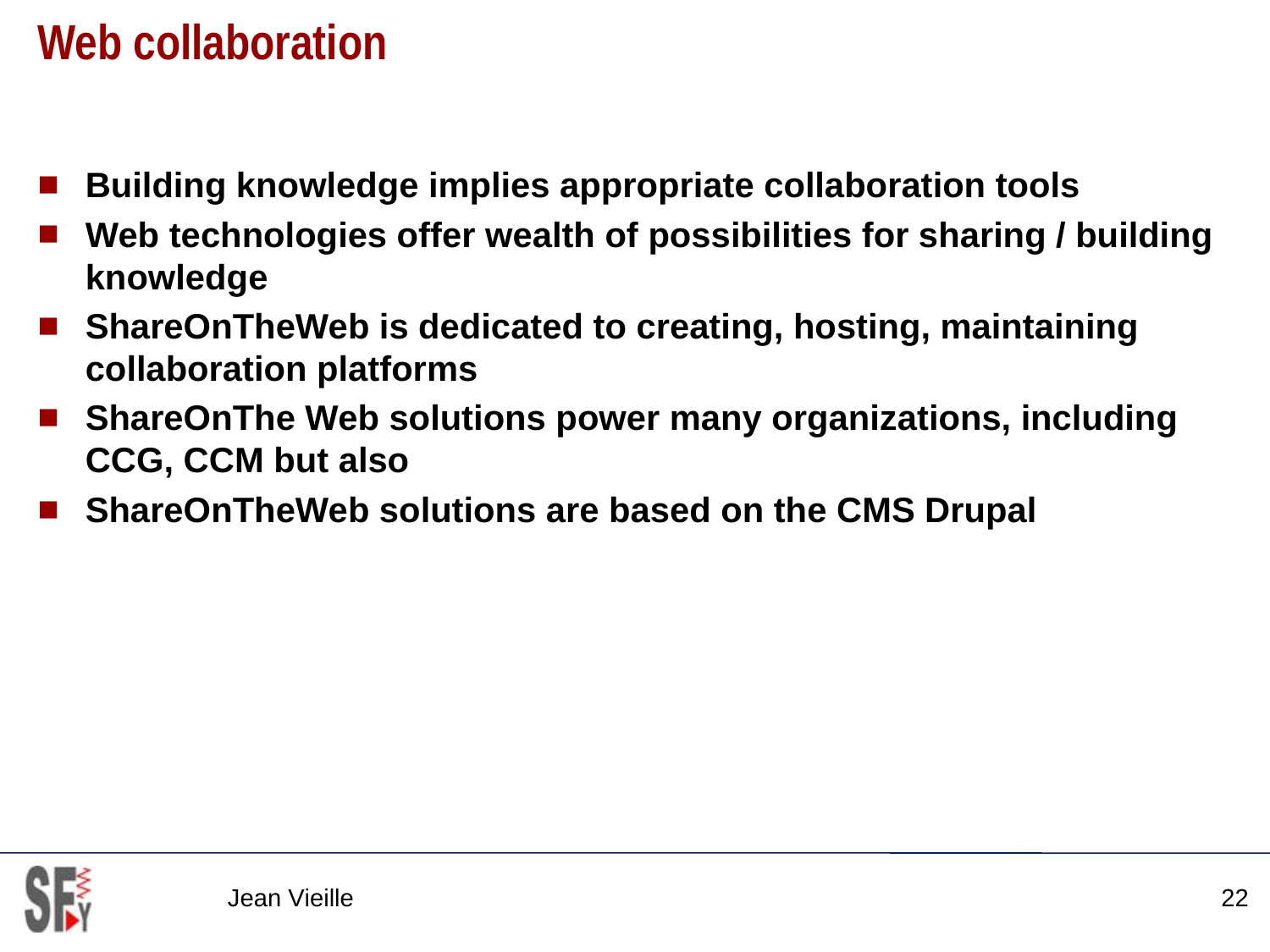

# Web collaboration
Building knowledge implies appropriate collaboration tools
Web technologies offer wealth of possibilities for sharing / building knowledge
ShareOnTheWeb is dedicated to creating, hosting, maintaining collaboration platforms
ShareOnThe Web solutions power many organizations, including  CCG, CCM but also
ShareOnTheWeb solutions are based on the CMS Drupal

Jean Vieille
22